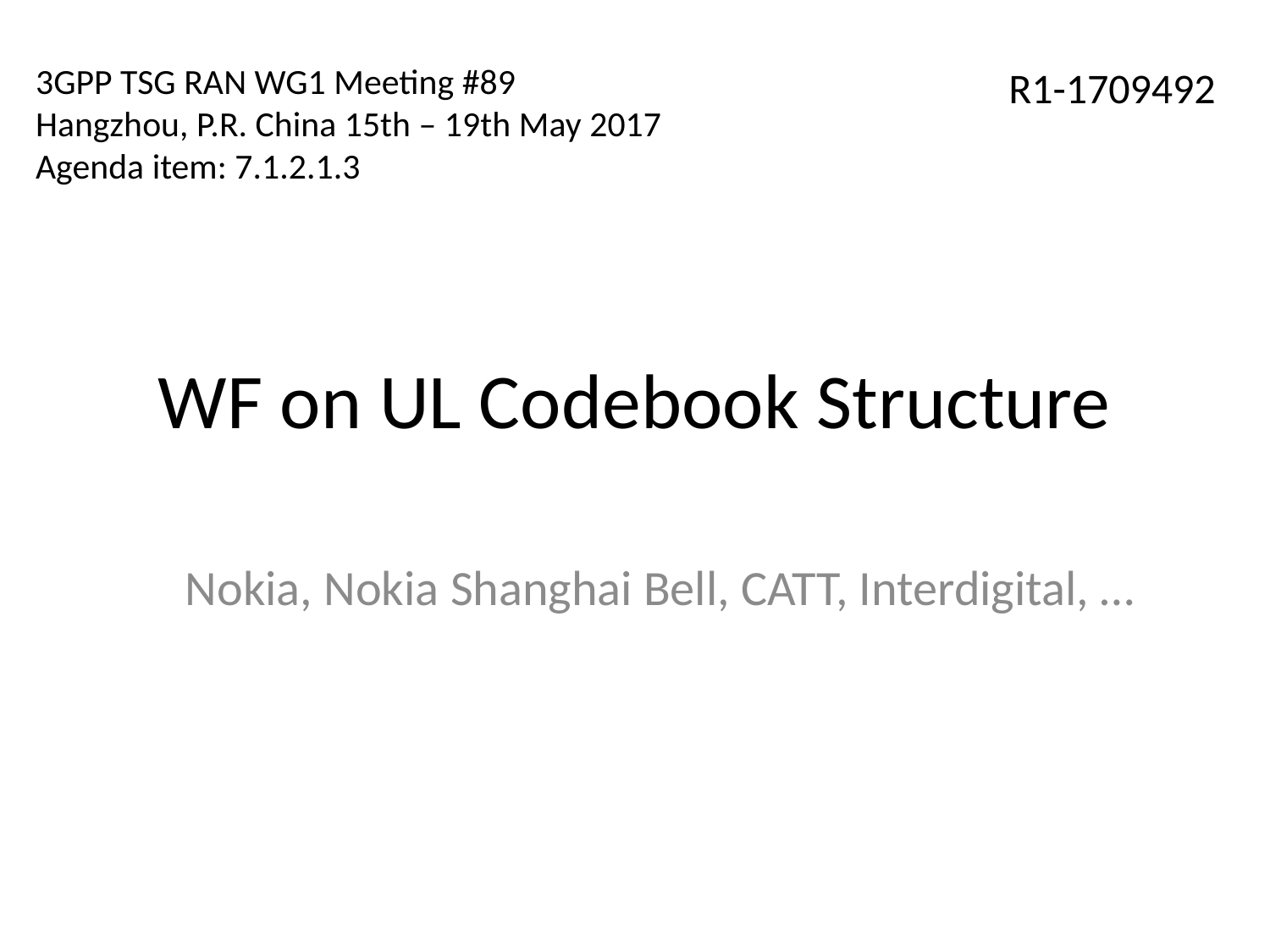

3GPP TSG RAN WG1 Meeting #89
Hangzhou, P.R. China 15th – 19th May 2017
Agenda item: 7.1.2.1.3
R1-1709492
# WF on UL Codebook Structure
Nokia, Nokia Shanghai Bell, CATT, Interdigital, …